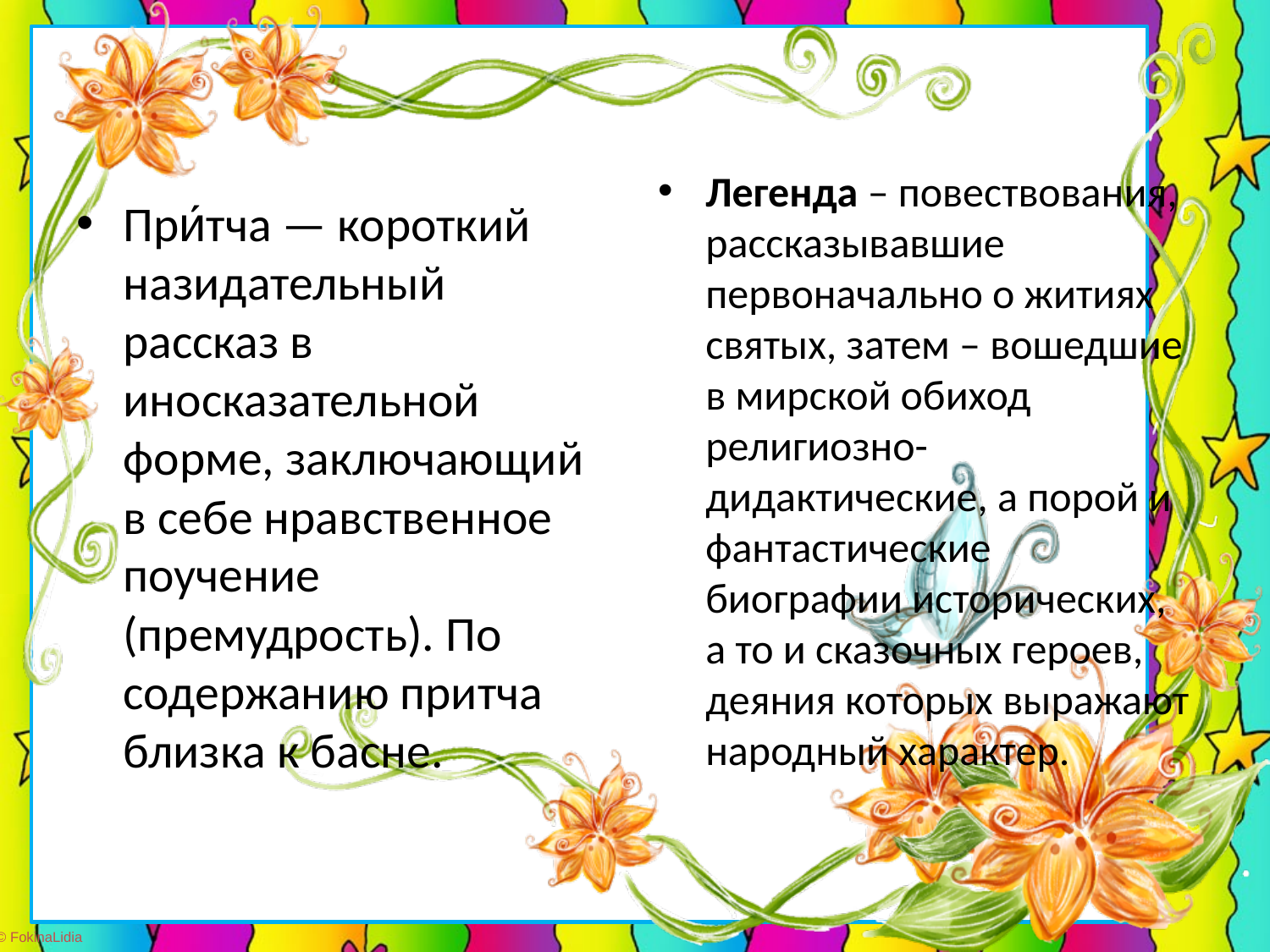

Легенда – повествования, рассказывавшие первоначально о житиях святых, затем – вошедшие в мирской обиход религиозно-дидактические, а порой и фантастические биографии исторических, а то и сказочных героев, деяния которых выражают народный характер.

При́тча — короткий назидательный рассказ в иносказательной форме, заключающий в себе нравственное поучение (премудрость). По содержанию притча близка к басне.